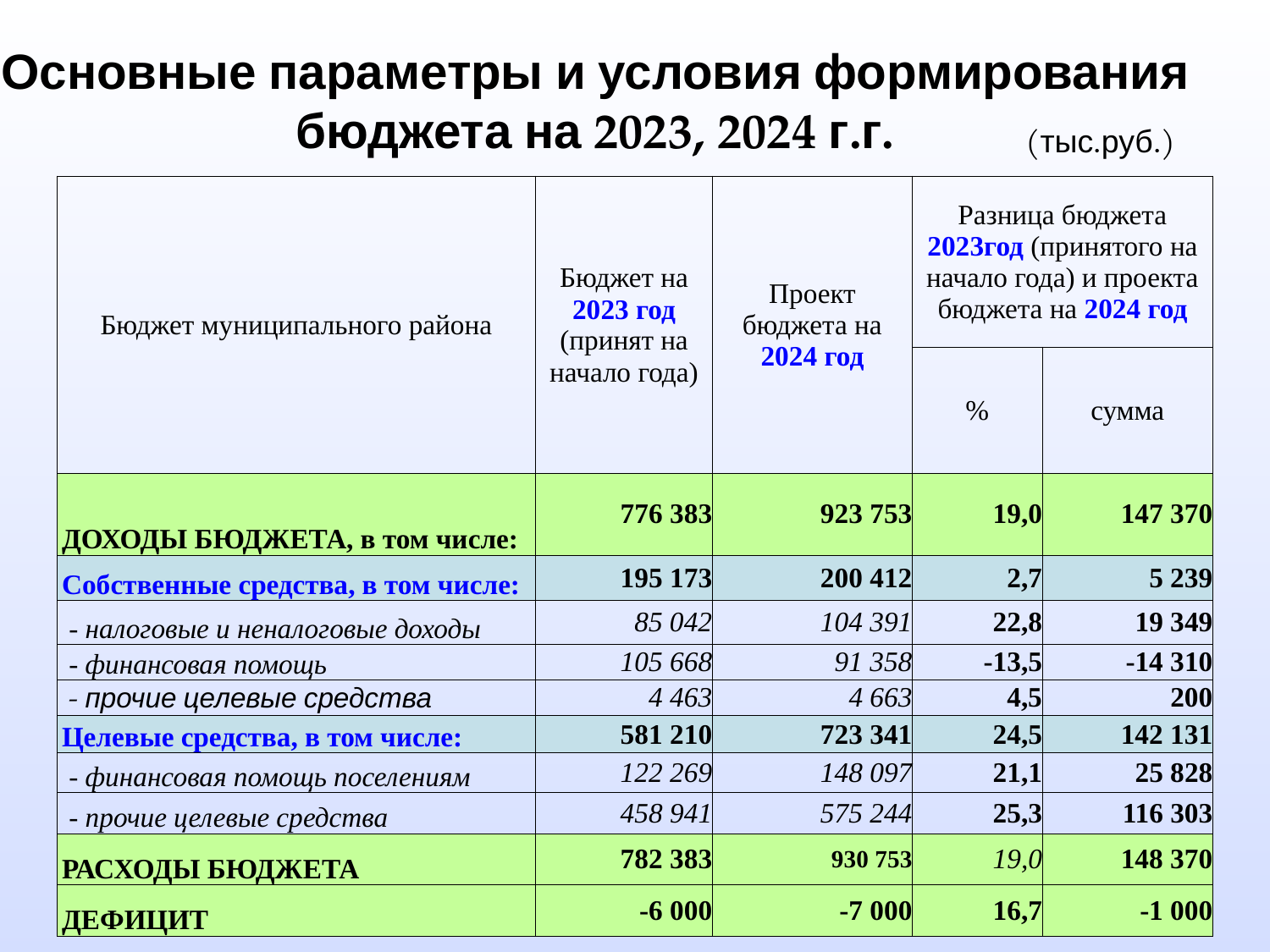

Основные параметры и условия формирования бюджета на 2023, 2024 г.г.

(тыс.руб.)
| Бюджет муниципального района | Бюджет на 2023 год (принят на начало года) | Проект бюджета на 2024 год | Разница бюджета 2023год (принятого на начало года) и проекта бюджета на 2024 год |  |
| --- | --- | --- | --- | --- |
|  |  |  | % | сумма |
| ДОХОДЫ БЮДЖЕТА, в том числе: | 776 383 | 923 753 | 19,0 | 147 370 |
| Собственные средства, в том числе: | 195 173 | 200 412 | 2,7 | 5 239 |
| - налоговые и неналоговые доходы | 85 042 | 104 391 | 22,8 | 19 349 |
| - финансовая помощь | 105 668 | 91 358 | -13,5 | -14 310 |
| - прочие целевые средства | 4 463 | 4 663 | 4,5 | 200 |
| Целевые средства, в том числе: | 581 210 | 723 341 | 24,5 | 142 131 |
| - финансовая помощь поселениям | 122 269 | 148 097 | 21,1 | 25 828 |
| - прочие целевые средства | 458 941 | 575 244 | 25,3 | 116 303 |
| РАСХОДЫ БЮДЖЕТА | 782 383 | 930 753 | 19,0 | 148 370 |
| ДЕФИЦИТ | -6 000 | -7 000 | 16,7 | -1 000 |
30